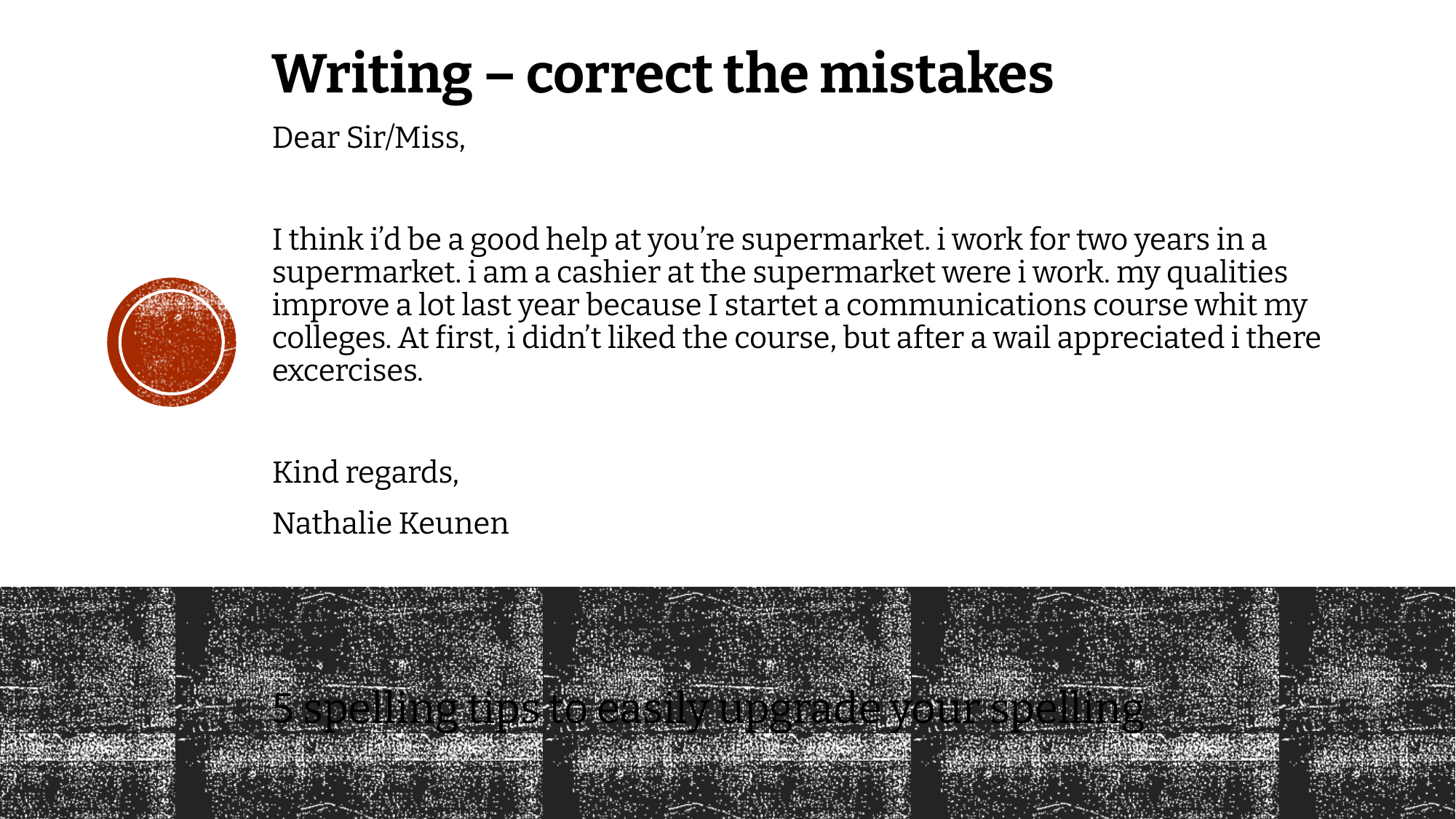

Writing – correct the mistakes
Dear Sir/Miss,

I think i’d be a good help at you’re supermarket. i work for two years in a supermarket. i am a cashier at the supermarket were i work. my qualities improve a lot last year because I startet a communications course whit my colleges. At first, i didn’t liked the course, but after a wail appreciated i there excercises.

Kind regards,
Nathalie Keunen

5 spelling tips to easily upgrade your spelling